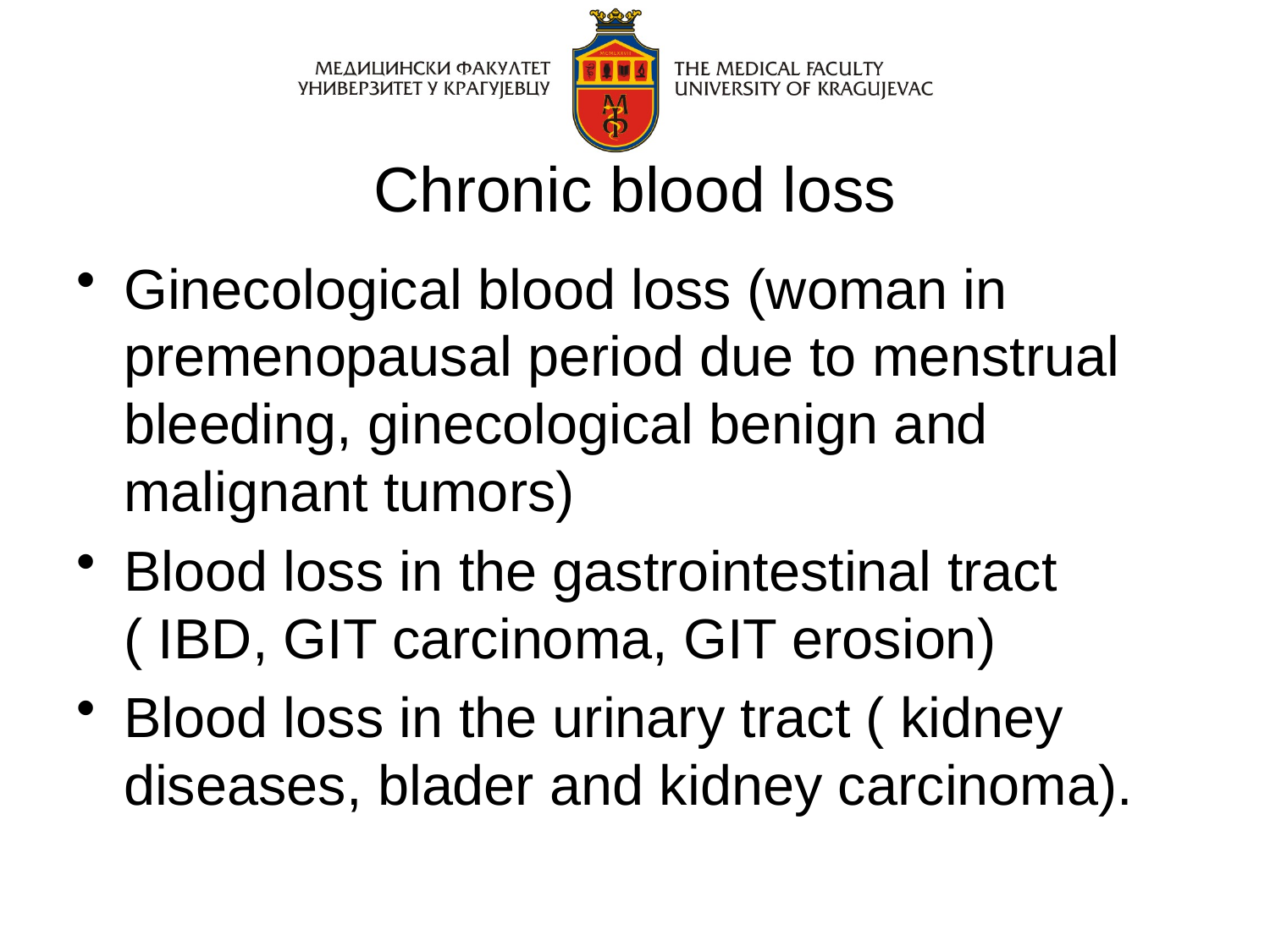

# Chronic blood loss
Ginecological blood loss (woman in premenopausal period due to menstrual bleeding, ginecological benign and malignant tumors)
Blood loss in the gastrointestinal tract ( IBD, GIT carcinoma, GIT erosion)
Blood loss in the urinary tract ( kidney diseases, blader and kidney carcinoma).